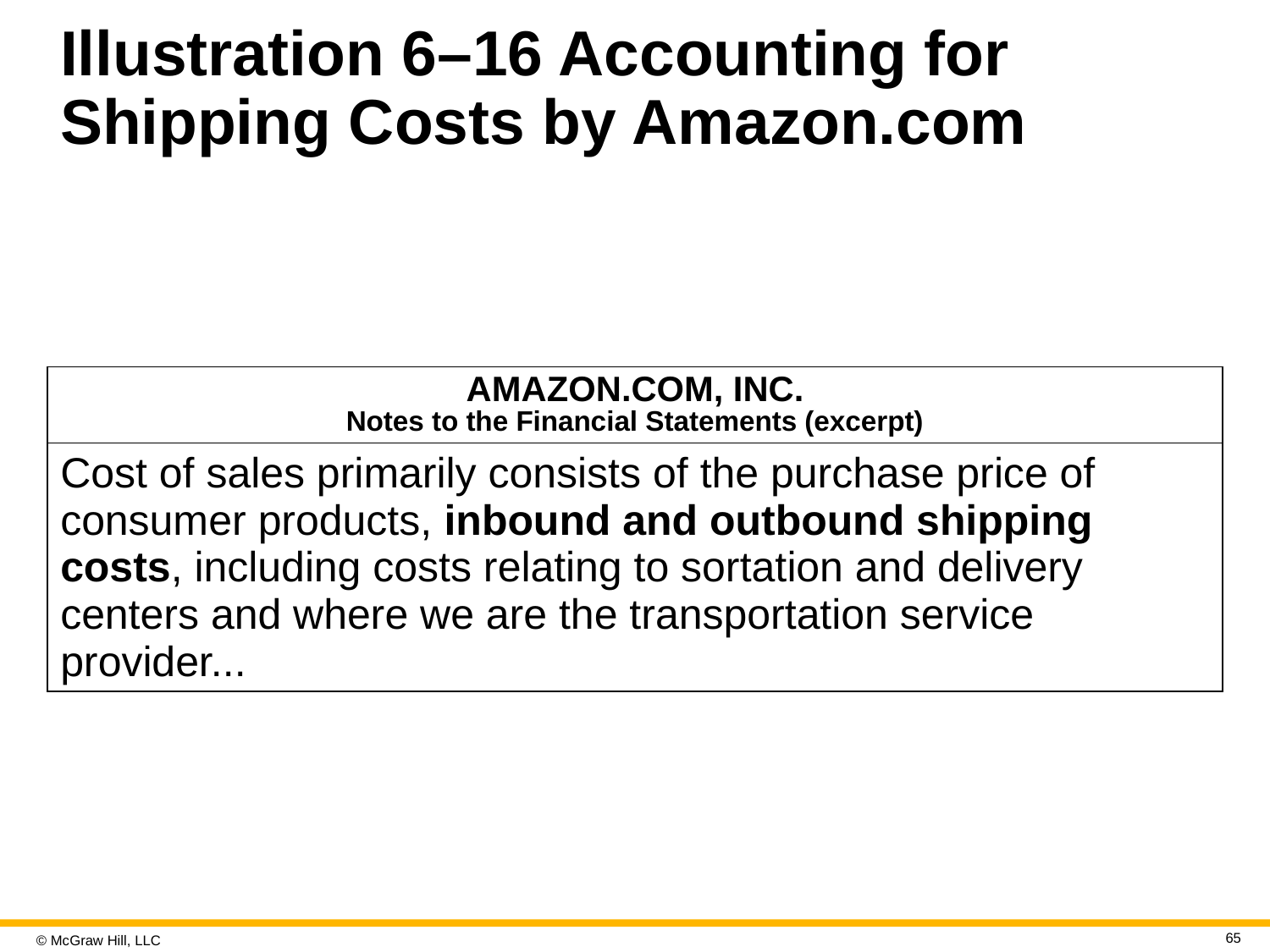

# Illustration 6–16 Accounting for Shipping Costs by Amazon.com
| AMAZON.COM, INC. Notes to the Financial Statements (excerpt) |
| --- |
| Cost of sales primarily consists of the purchase price of consumer products, inbound and outbound shipping costs, including costs relating to sortation and delivery centers and where we are the transportation service provider... |
65